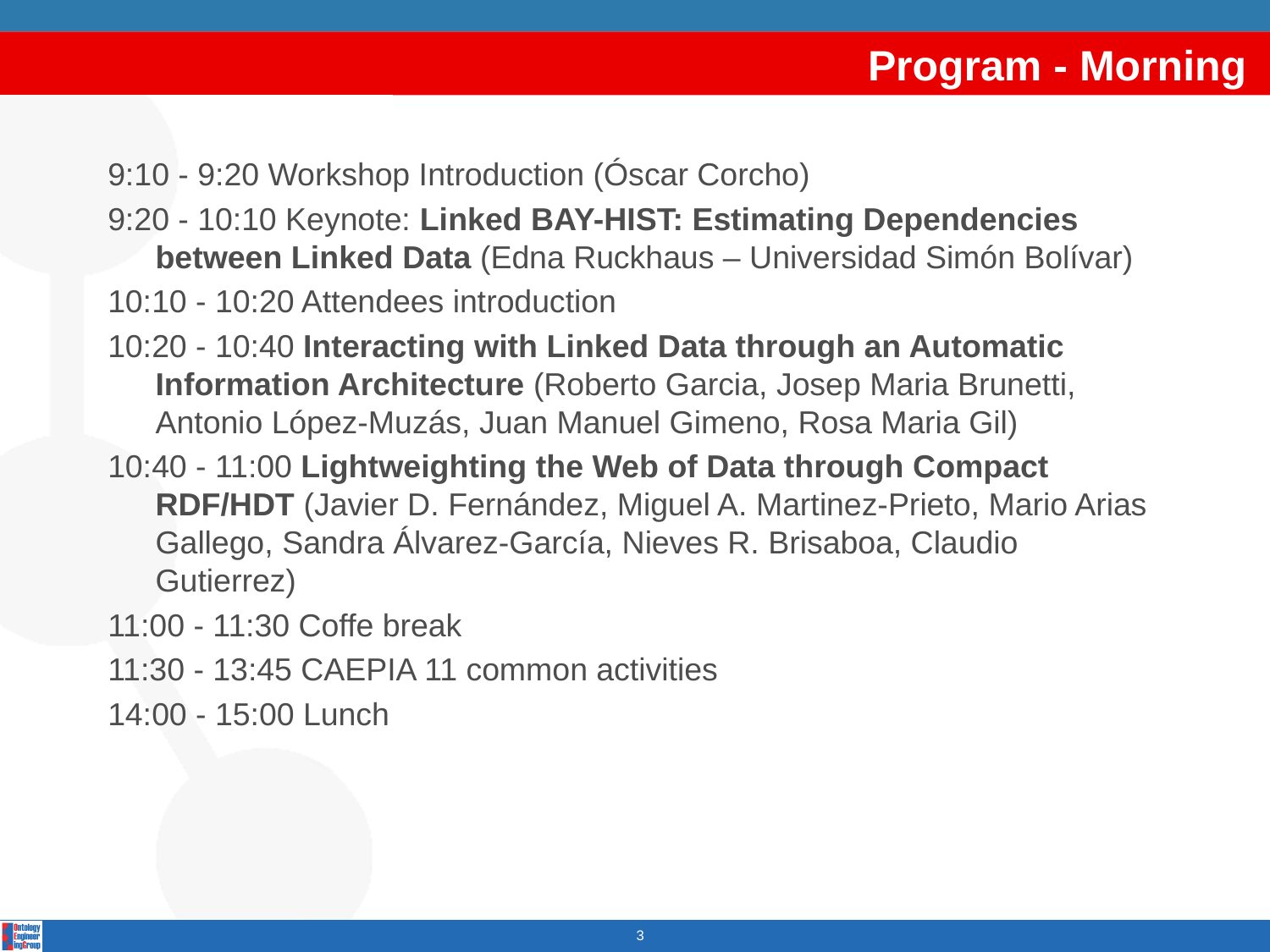

# Program - Morning
9:10 - 9:20 Workshop Introduction (Óscar Corcho)
9:20 - 10:10 Keynote: Linked BAY-HIST: Estimating Dependencies between Linked Data (Edna Ruckhaus – Universidad Simón Bolívar)
10:10 - 10:20 Attendees introduction
10:20 - 10:40 Interacting with Linked Data through an Automatic Information Architecture (Roberto Garcia, Josep Maria Brunetti, Antonio López-Muzás, Juan Manuel Gimeno, Rosa Maria Gil)
10:40 - 11:00 Lightweighting the Web of Data through Compact RDF/HDT (Javier D. Fernández, Miguel A. Martinez-Prieto, Mario Arias Gallego, Sandra Álvarez-García, Nieves R. Brisaboa, Claudio Gutierrez)
11:00 - 11:30 Coffe break
11:30 - 13:45 CAEPIA 11 common activities
14:00 - 15:00 Lunch

3